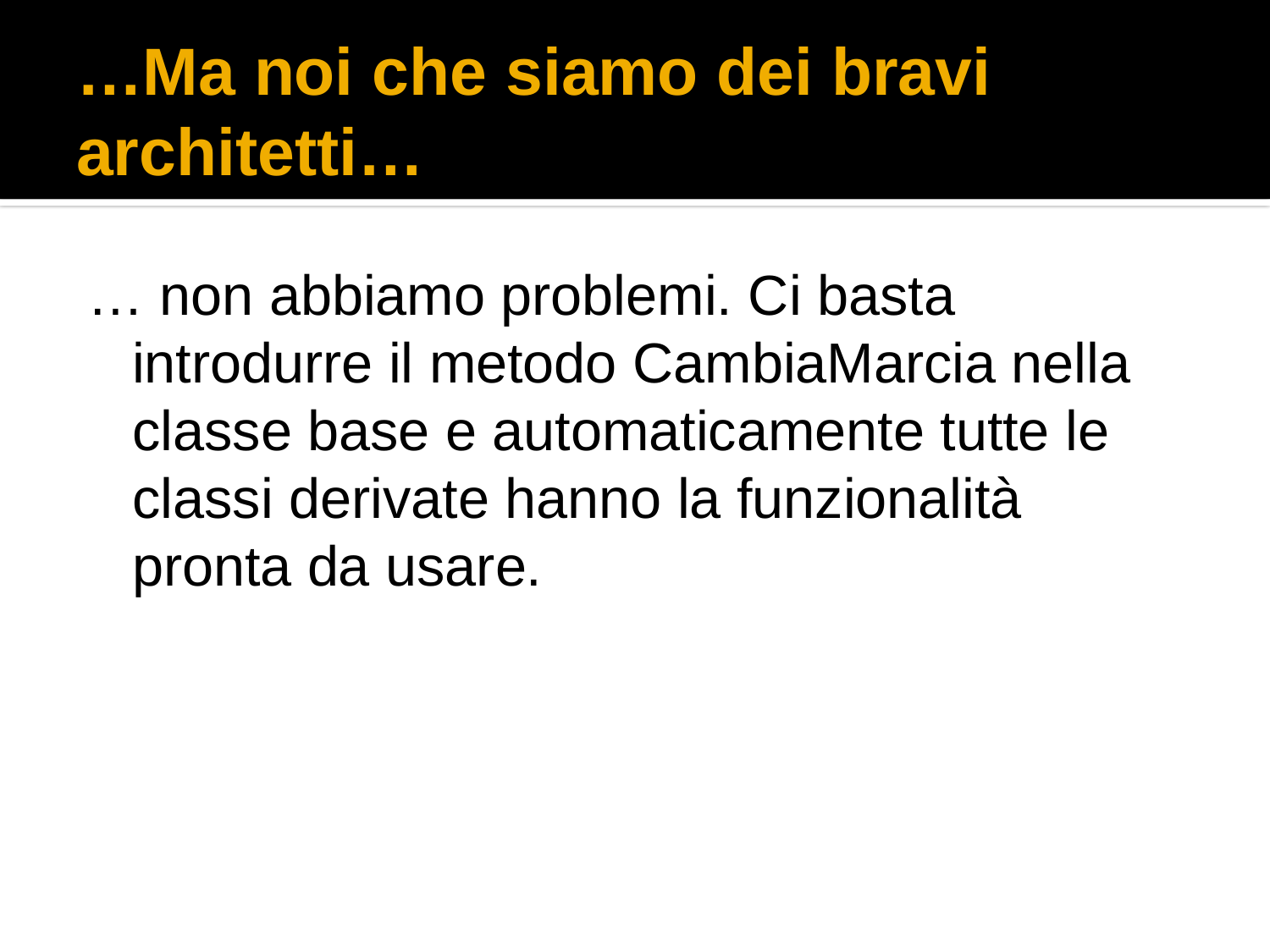

# …Ma noi che siamo dei bravi architetti…
… non abbiamo problemi. Ci basta introdurre il metodo CambiaMarcia nella classe base e automaticamente tutte le classi derivate hanno la funzionalità pronta da usare.